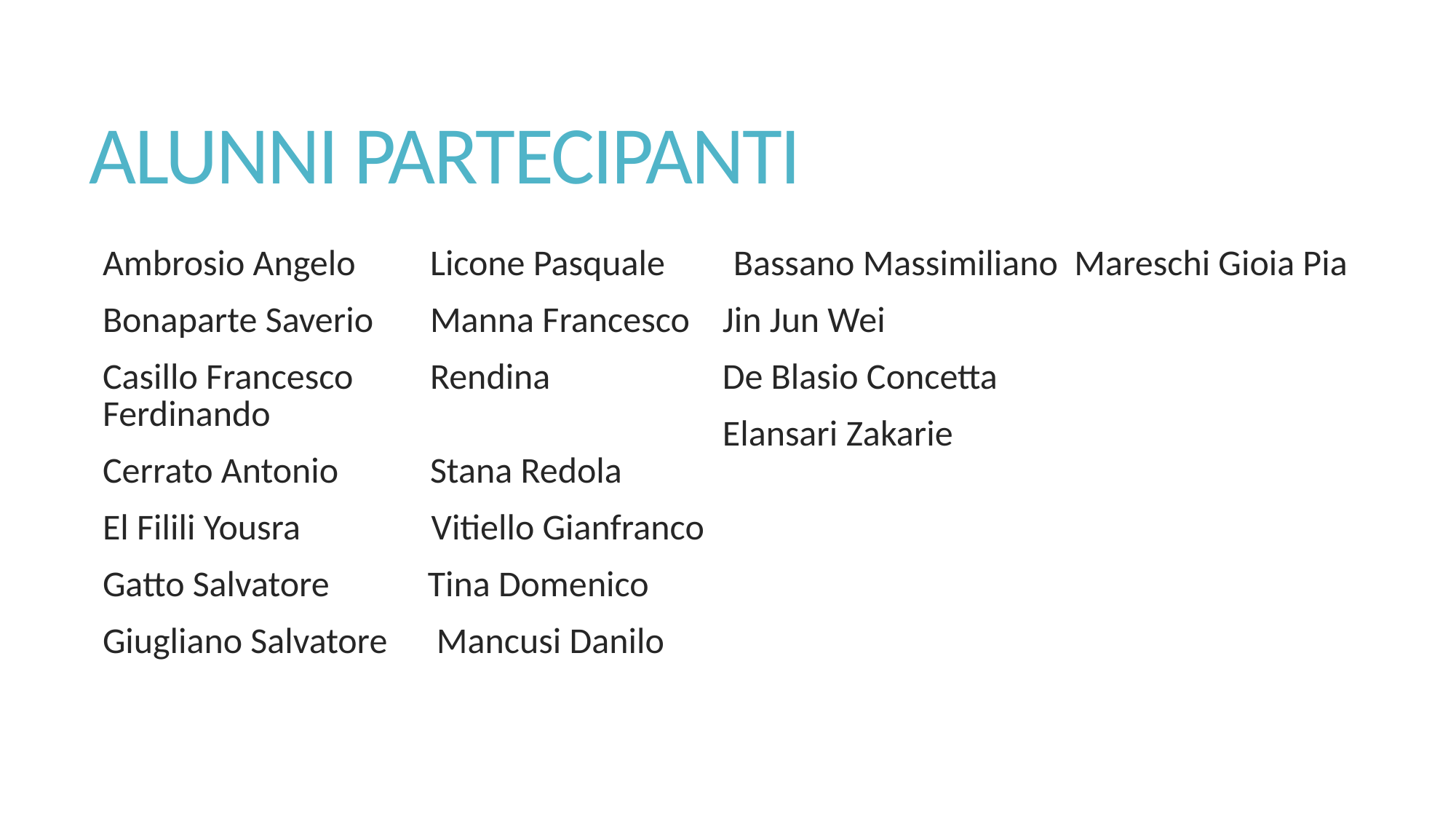

# ALUNNI PARTECIPANTI
Ambrosio Angelo	Licone Pasquale
Bonaparte Saverio	Manna Francesco
Casillo Francesco	Rendina Ferdinando
Cerrato Antonio	Stana Redola
El Filili Yousra                Vitiello Gianfranco
Gatto Salvatore            Tina Domenico
Giugliano Salvatore      Mancusi Danilo
Bassano Massimiliano  Mareschi Gioia Pia
Jin Jun Wei
De Blasio Concetta
Elansari Zakarie